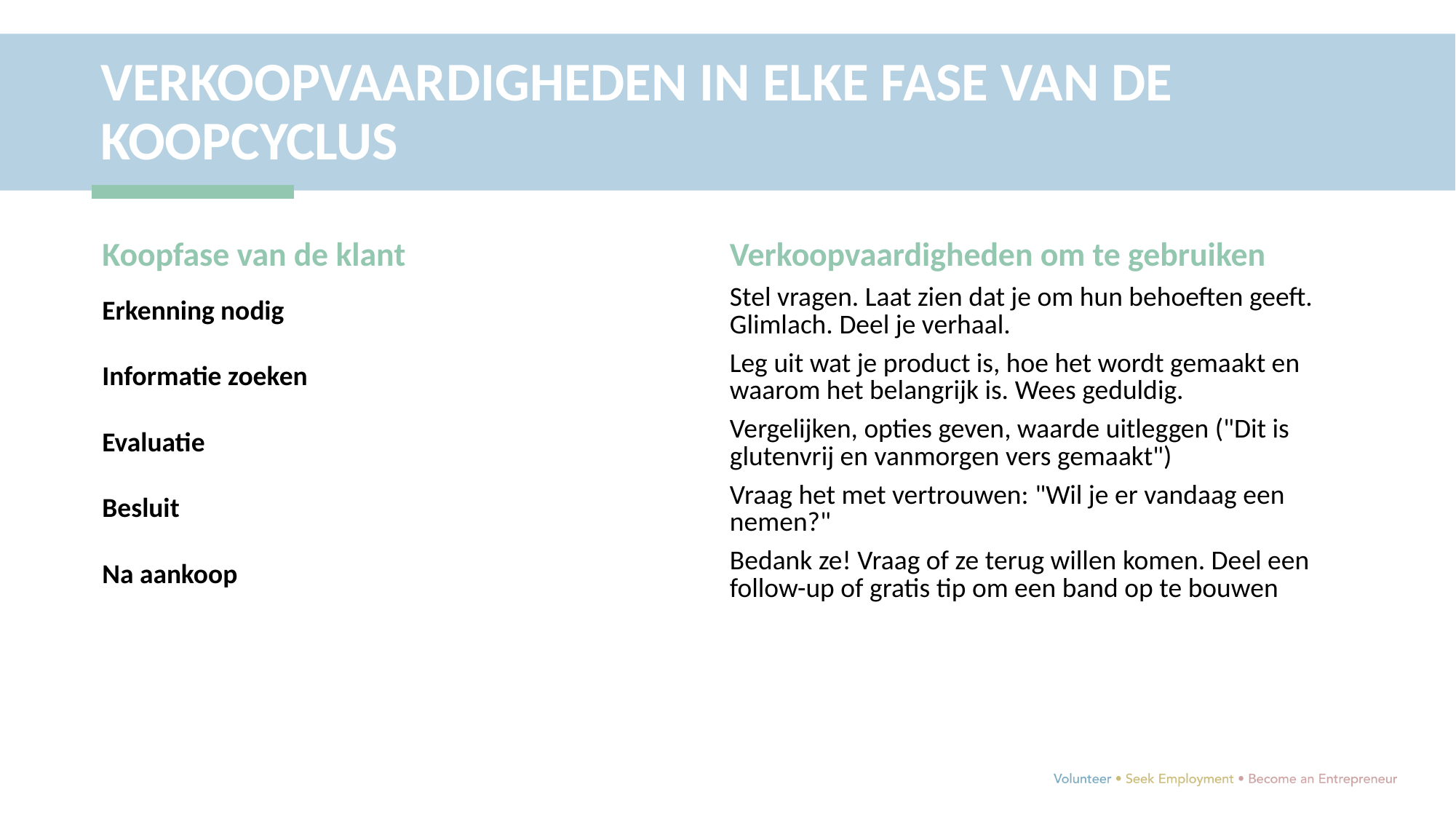

VERKOOPVAARDIGHEDEN IN ELKE FASE VAN DE KOOPCYCLUS
| Koopfase van de klant | Verkoopvaardigheden om te gebruiken |
| --- | --- |
| Erkenning nodig | Stel vragen. Laat zien dat je om hun behoeften geeft. Glimlach. Deel je verhaal. |
| Informatie zoeken | Leg uit wat je product is, hoe het wordt gemaakt en waarom het belangrijk is. Wees geduldig. |
| Evaluatie | Vergelijken, opties geven, waarde uitleggen ("Dit is glutenvrij en vanmorgen vers gemaakt") |
| Besluit | Vraag het met vertrouwen: "Wil je er vandaag een nemen?" |
| Na aankoop | Bedank ze! Vraag of ze terug willen komen. Deel een follow-up of gratis tip om een band op te bouwen |